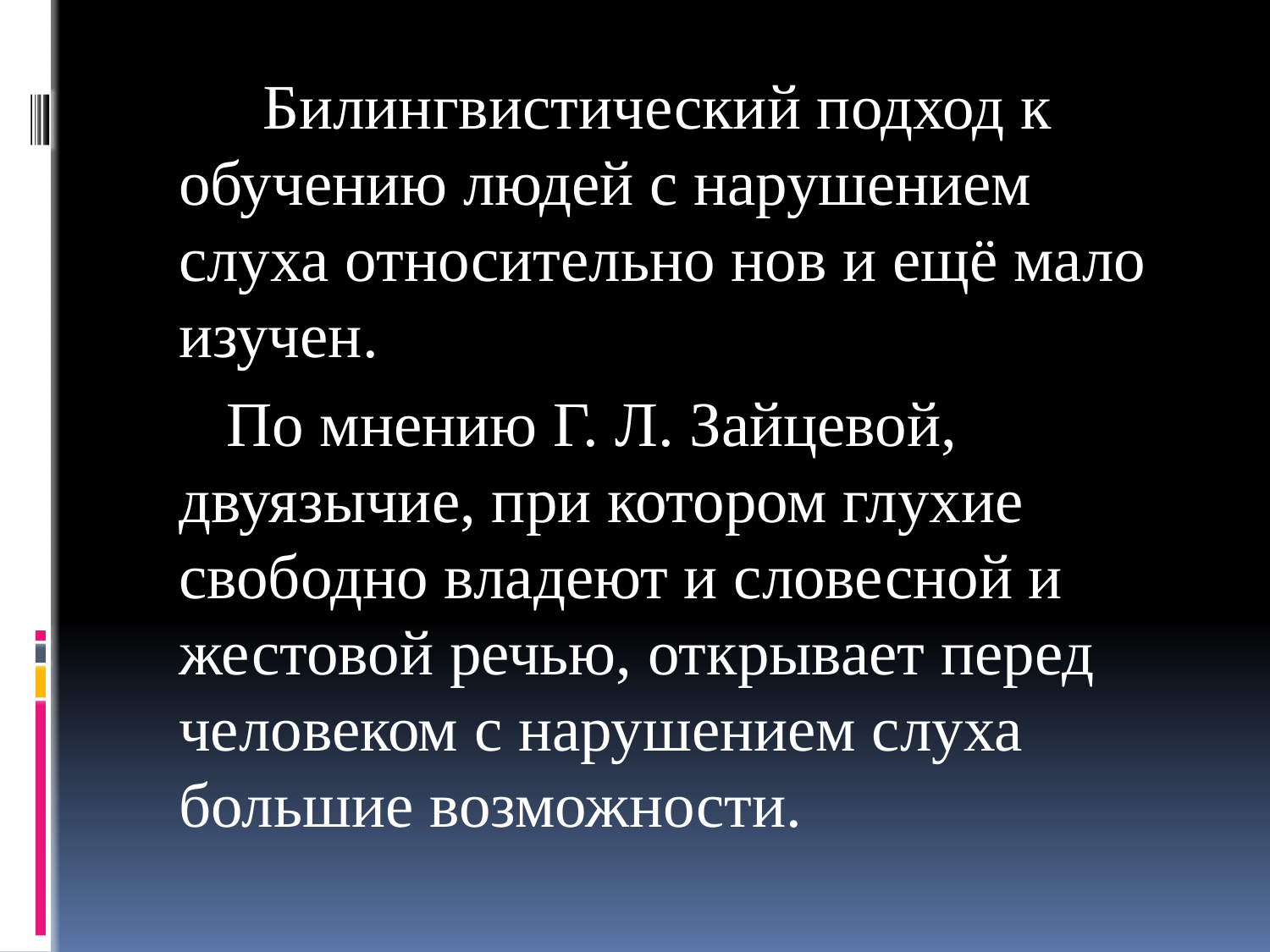

Билингвистический подход к обучению людей с нарушением слуха относительно нов и ещё мало изучен.
      По мнению Г. Л. Зайцевой, двуязычие, при котором глухие свободно владеют и словесной и жестовой речью, открывает перед человеком с нарушением слуха большие возможности.